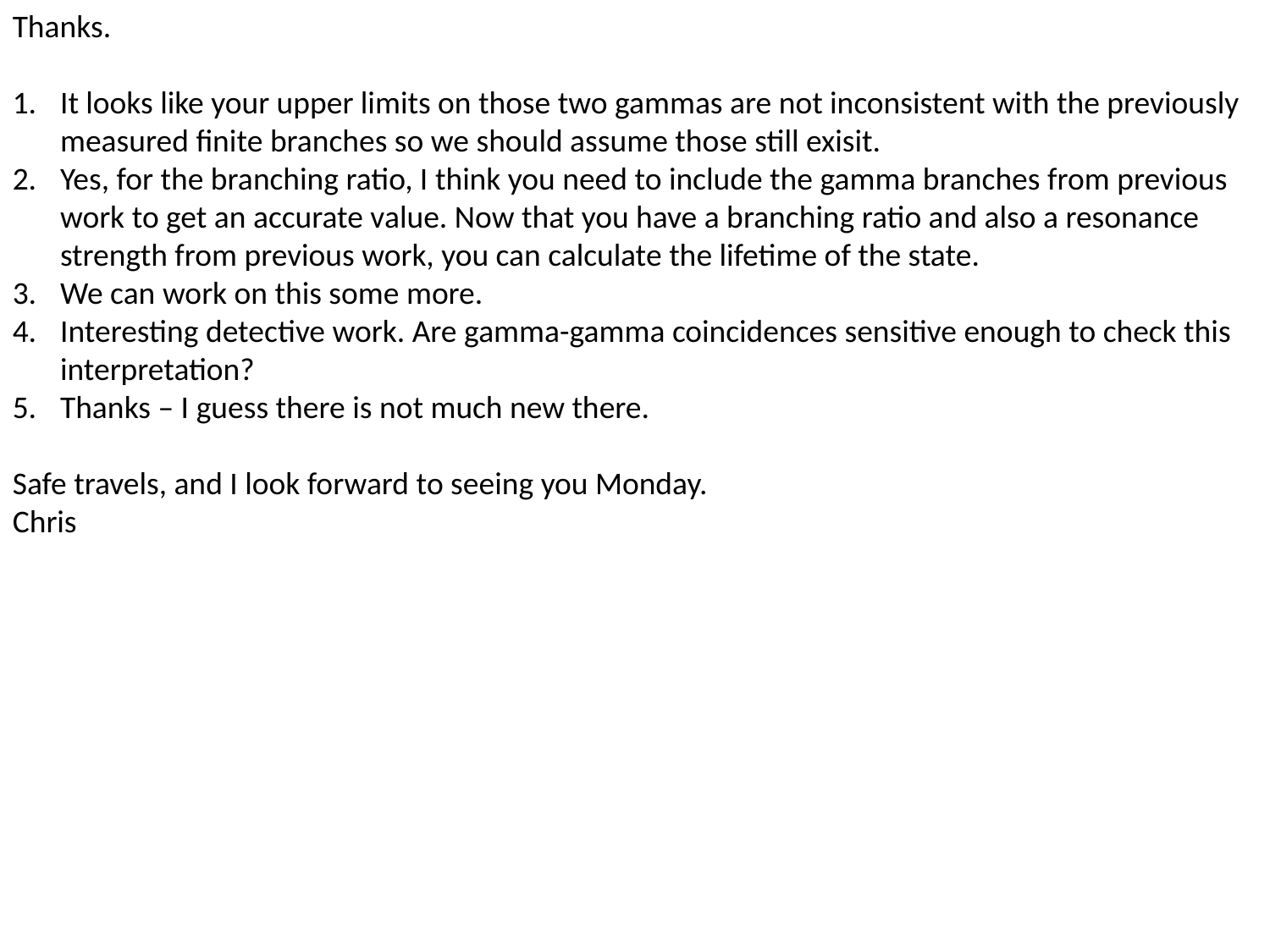

Thanks.

It looks like your upper limits on those two gammas are not inconsistent with the previously measured finite branches so we should assume those still exisit.
Yes, for the branching ratio, I think you need to include the gamma branches from previous work to get an accurate value. Now that you have a branching ratio and also a resonance strength from previous work, you can calculate the lifetime of the state.
We can work on this some more.
Interesting detective work. Are gamma-gamma coincidences sensitive enough to check this interpretation?
Thanks – I guess there is not much new there.

Safe travels, and I look forward to seeing you Monday.
Chris